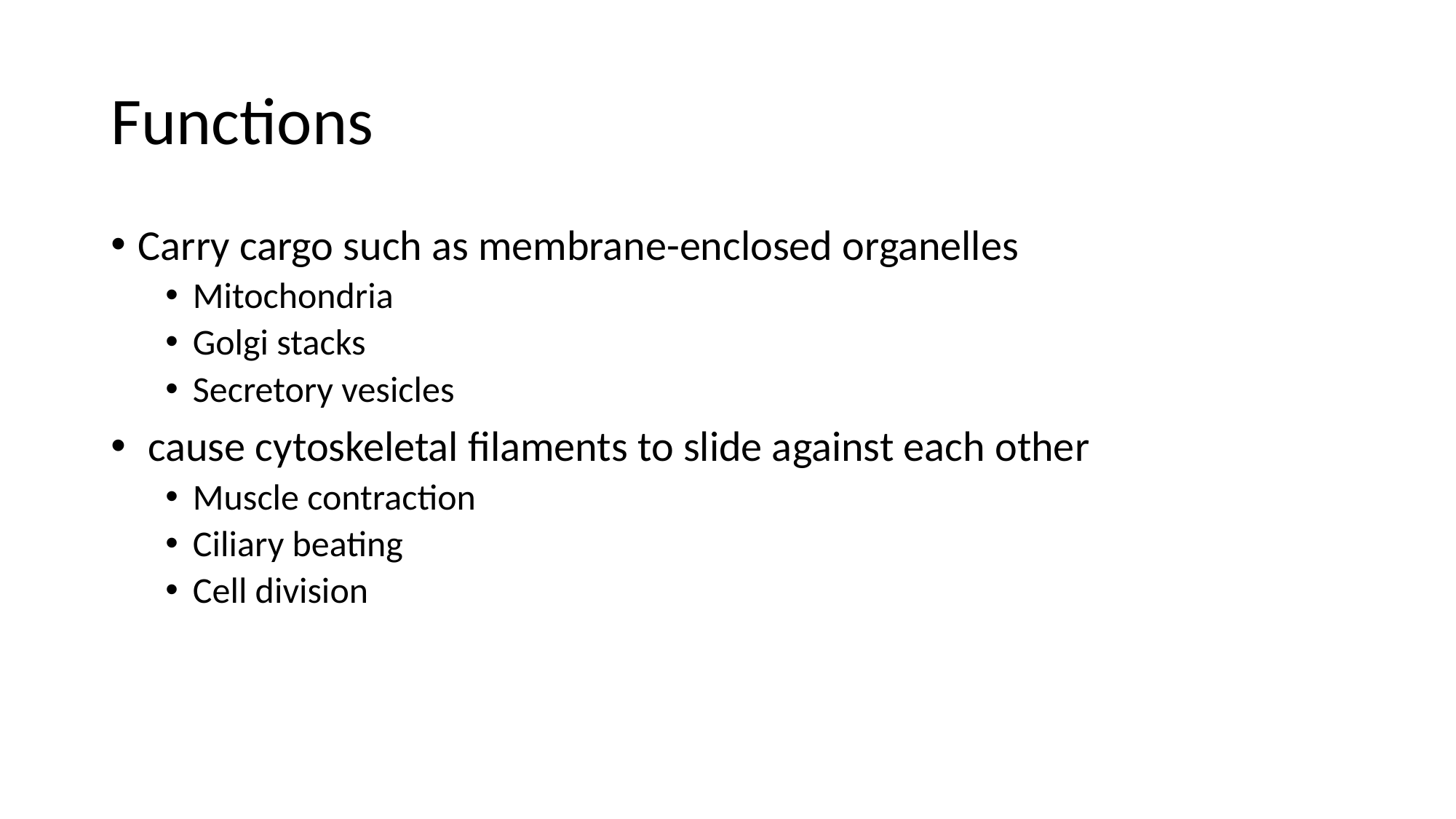

# Functions
Carry cargo such as membrane-enclosed organelles
Mitochondria
Golgi stacks
Secretory vesicles
 cause cytoskeletal filaments to slide against each other
Muscle contraction
Ciliary beating
Cell division